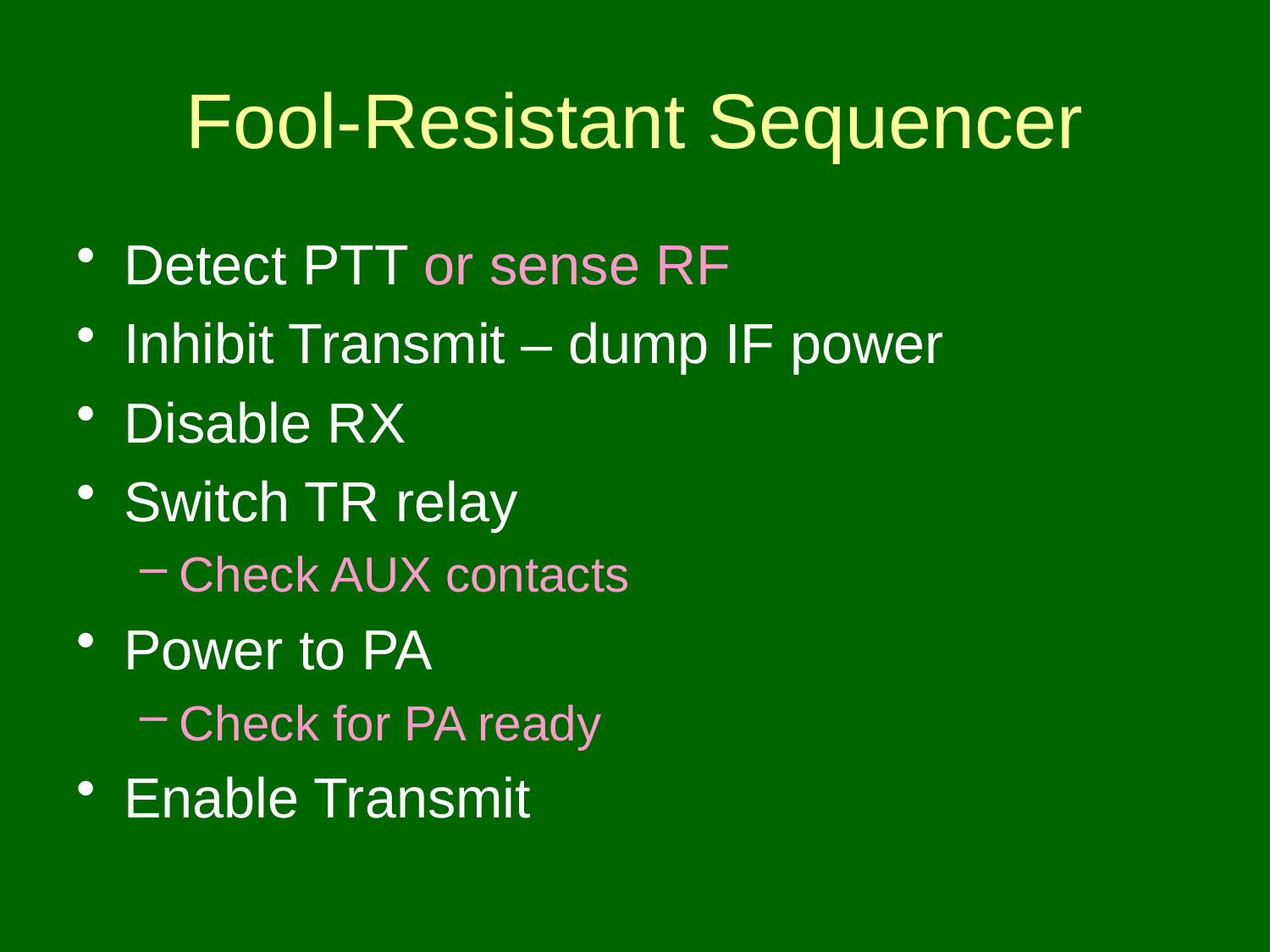

# Fool-Resistant Sequencer
Detect PTT or sense RF
Inhibit Transmit – dump IF power
Disable RX
Switch TR relay
Check AUX contacts
Power to PA
Check for PA ready
Enable Transmit